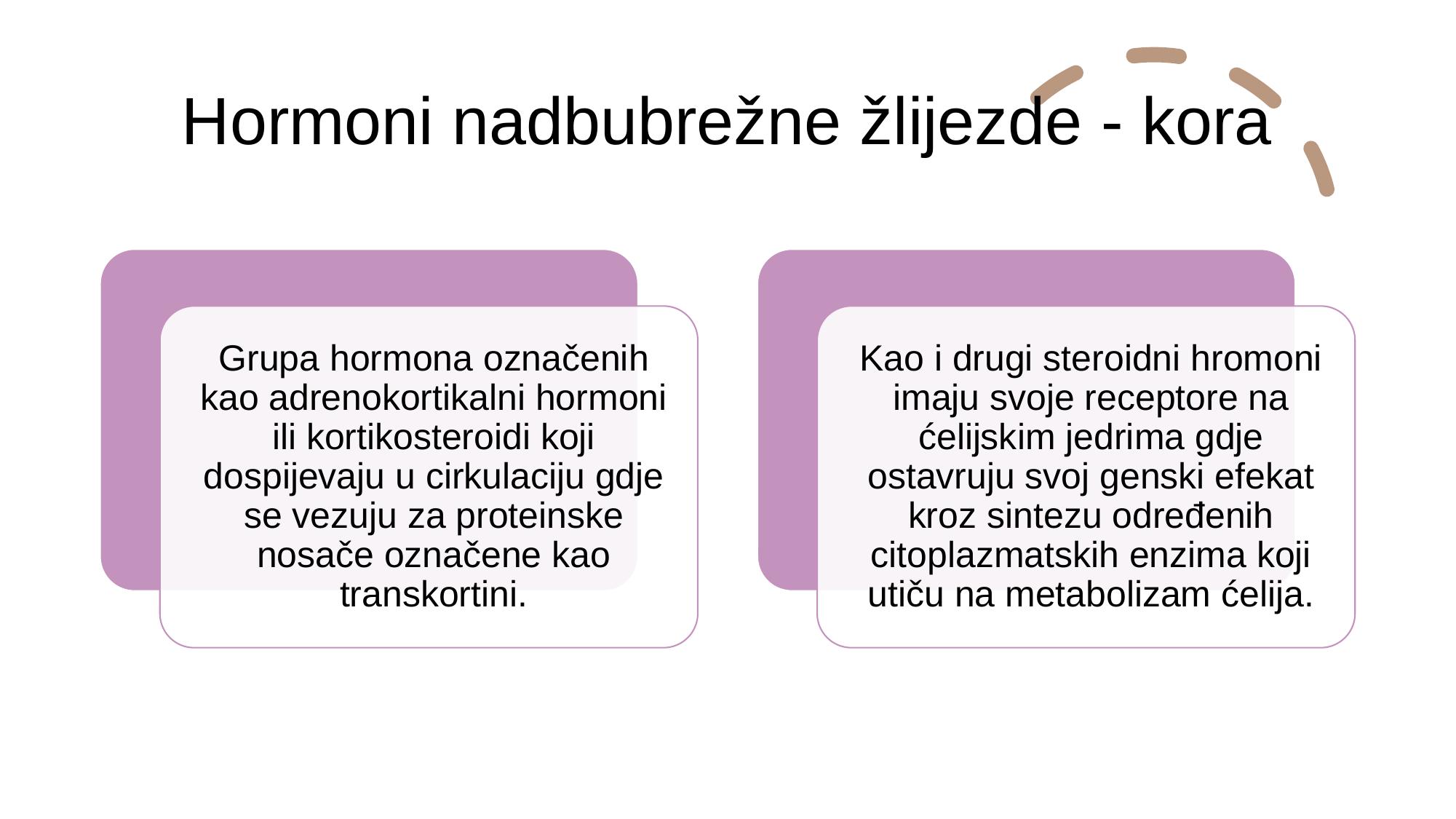

# Hormoni nadbubrežne žlijezde - kora

Grupa hormona označenih kao adrenokortikalni hormoni ili kortikosteroidi koji dospijevaju u cirkulaciju gdje se vezuju za proteinske nosače označene kao transkortini.
Kao i drugi steroidni hromoni imaju svoje receptore na ćelijskim jedrima gdje ostavruju svoj genski efekat kroz sintezu određenih citoplazmatskih enzima koji utiču na metabolizam ćelija.